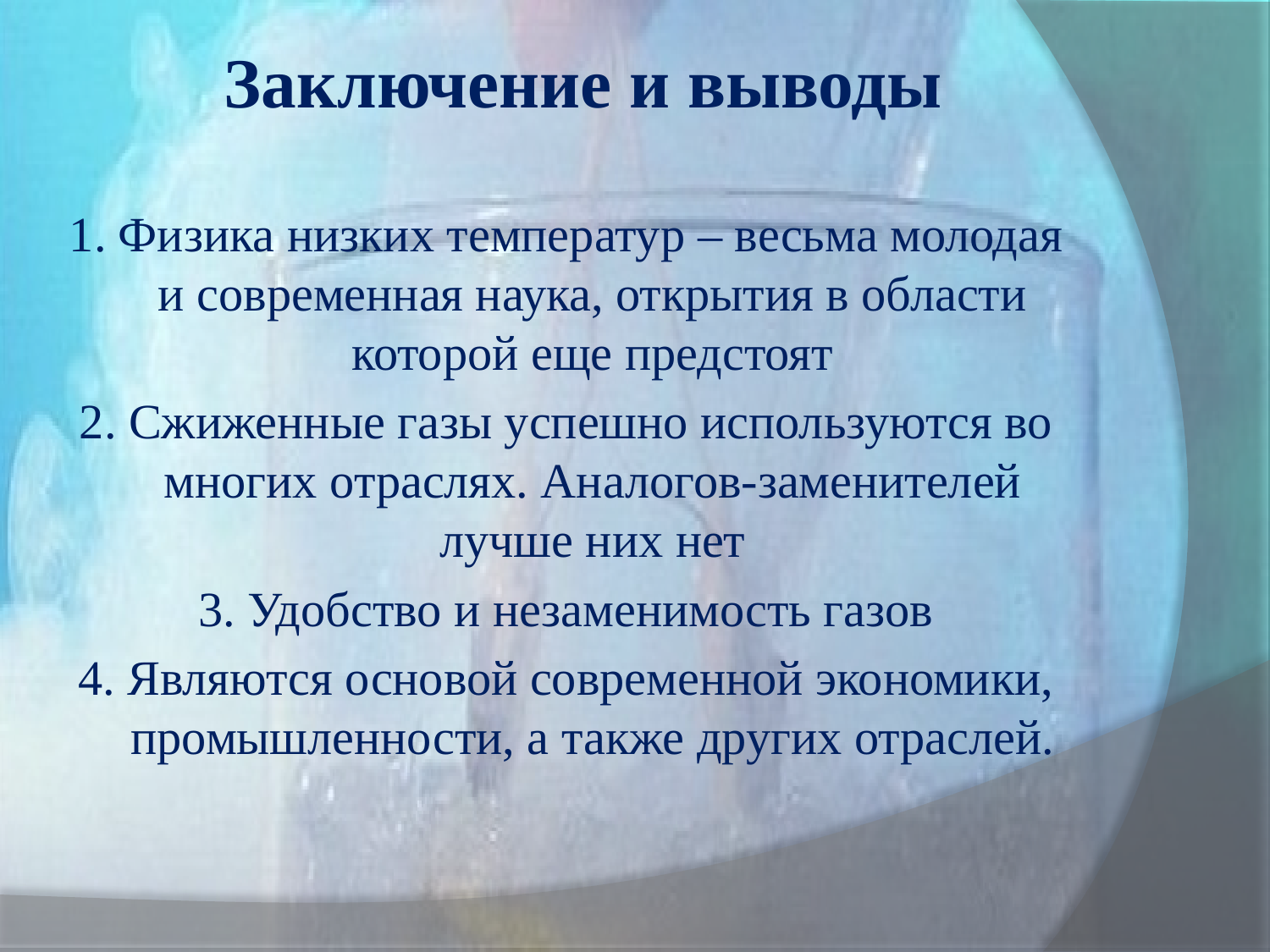

# Заключение и выводы
1. Физика низких температур – весьма молодая и современная наука, открытия в области которой еще предстоят
2. Сжиженные газы успешно используются во многих отраслях. Аналогов-заменителей лучше них нет
3. Удобство и незаменимость газов
4. Являются основой современной экономики, промышленности, а также других отраслей.